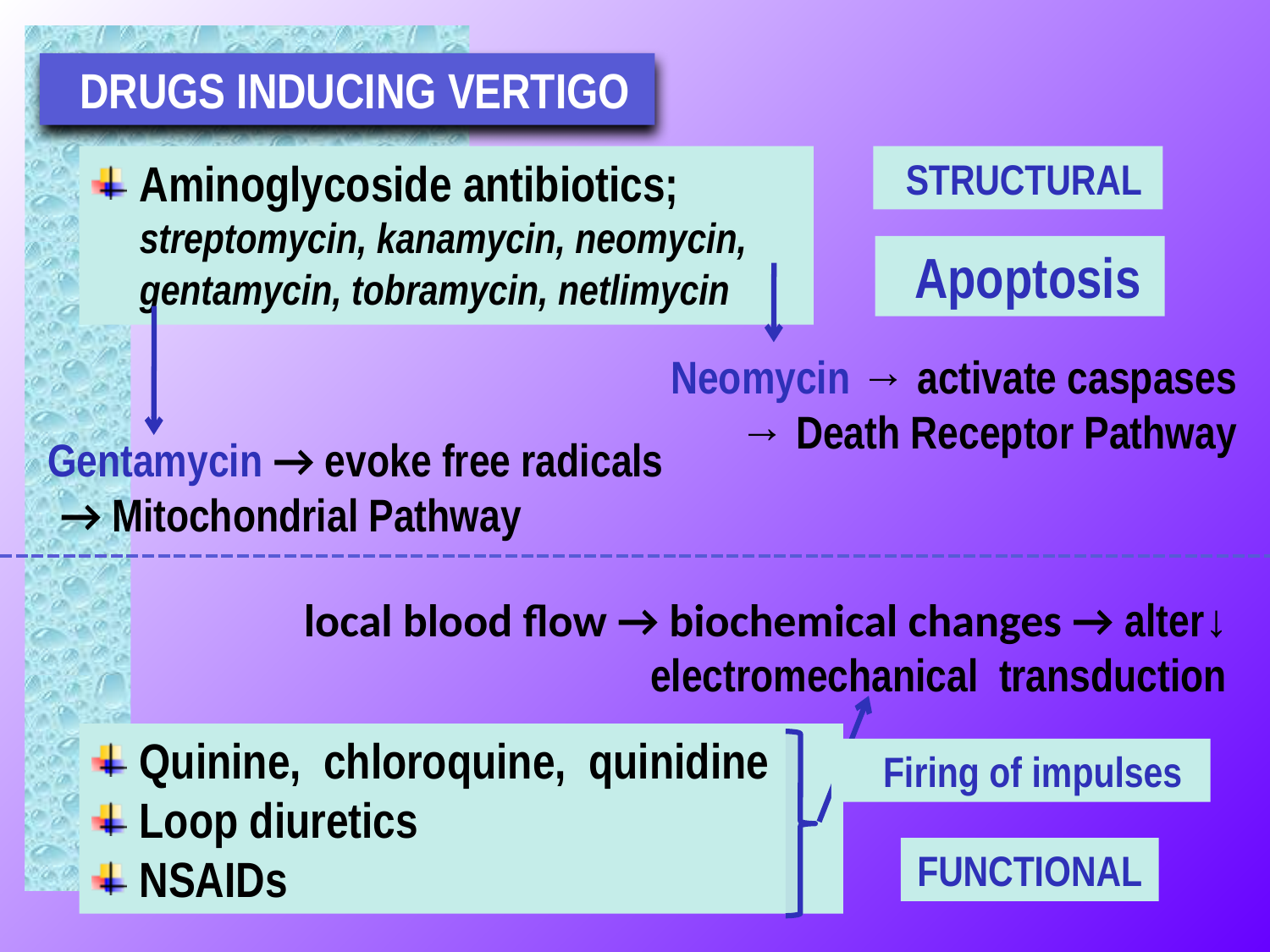

DRUGS INDUCING VERTIGO
Aminoglycoside antibiotics; streptomycin, kanamycin, neomycin, gentamycin, tobramycin, netlimycin

STRUCTURAL
Apoptosis
Neomycin → activate caspases → Death Receptor Pathway
Gentamycin → evoke free radicals → Mitochondrial Pathway
↓local blood flow → biochemical changes → alter electromechanical  transduction

Quinine,  chloroquine,  quinidine
Loop diuretics
NSAIDs
Firing of impulses
FUNCTIONAL